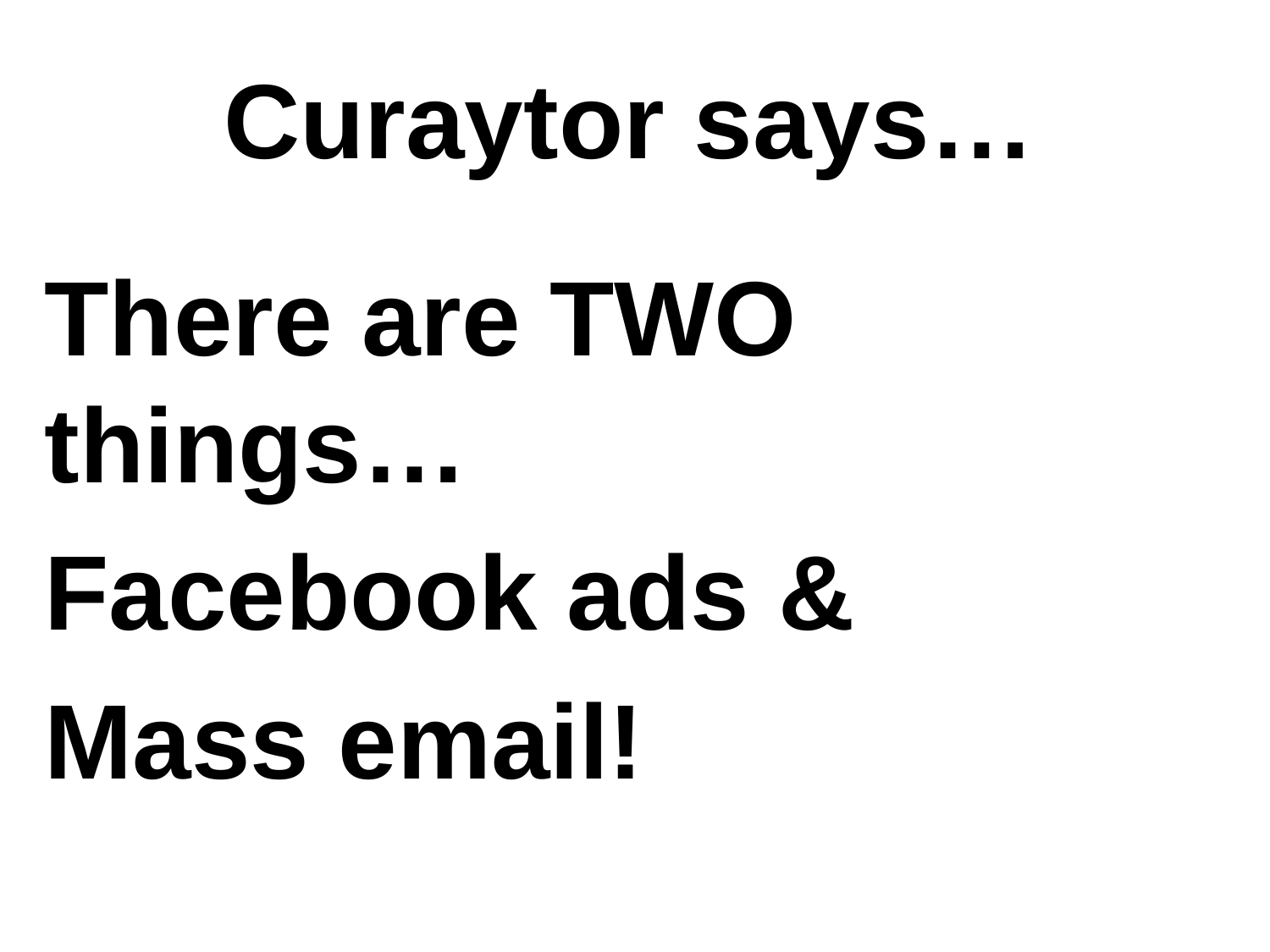

# Curaytor says…
There are TWO things…
Facebook ads &
Mass email!